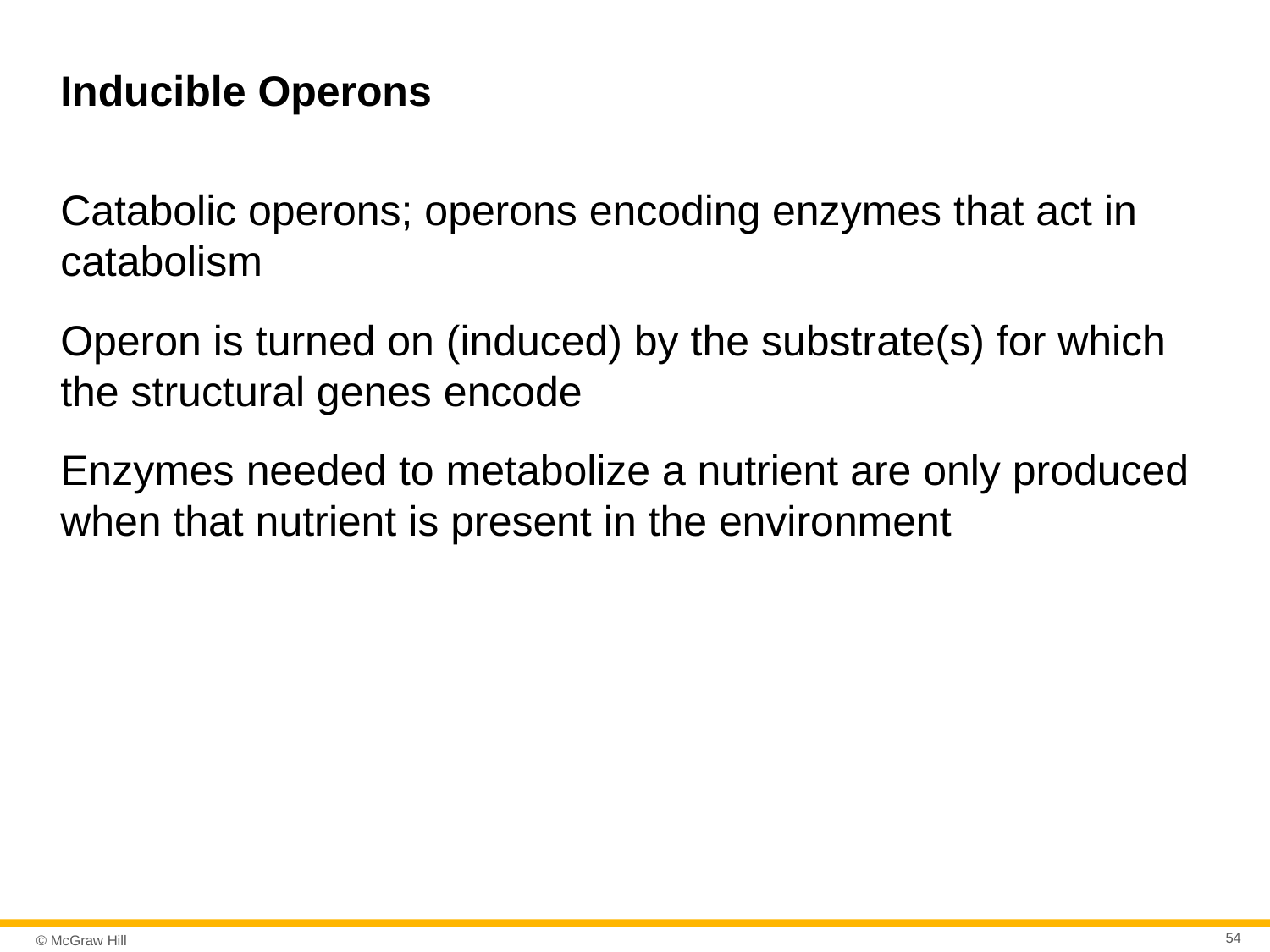

# Inducible Operons
Catabolic operons; operons encoding enzymes that act in catabolism
Operon is turned on (induced) by the substrate(s) for which the structural genes encode
Enzymes needed to metabolize a nutrient are only produced when that nutrient is present in the environment